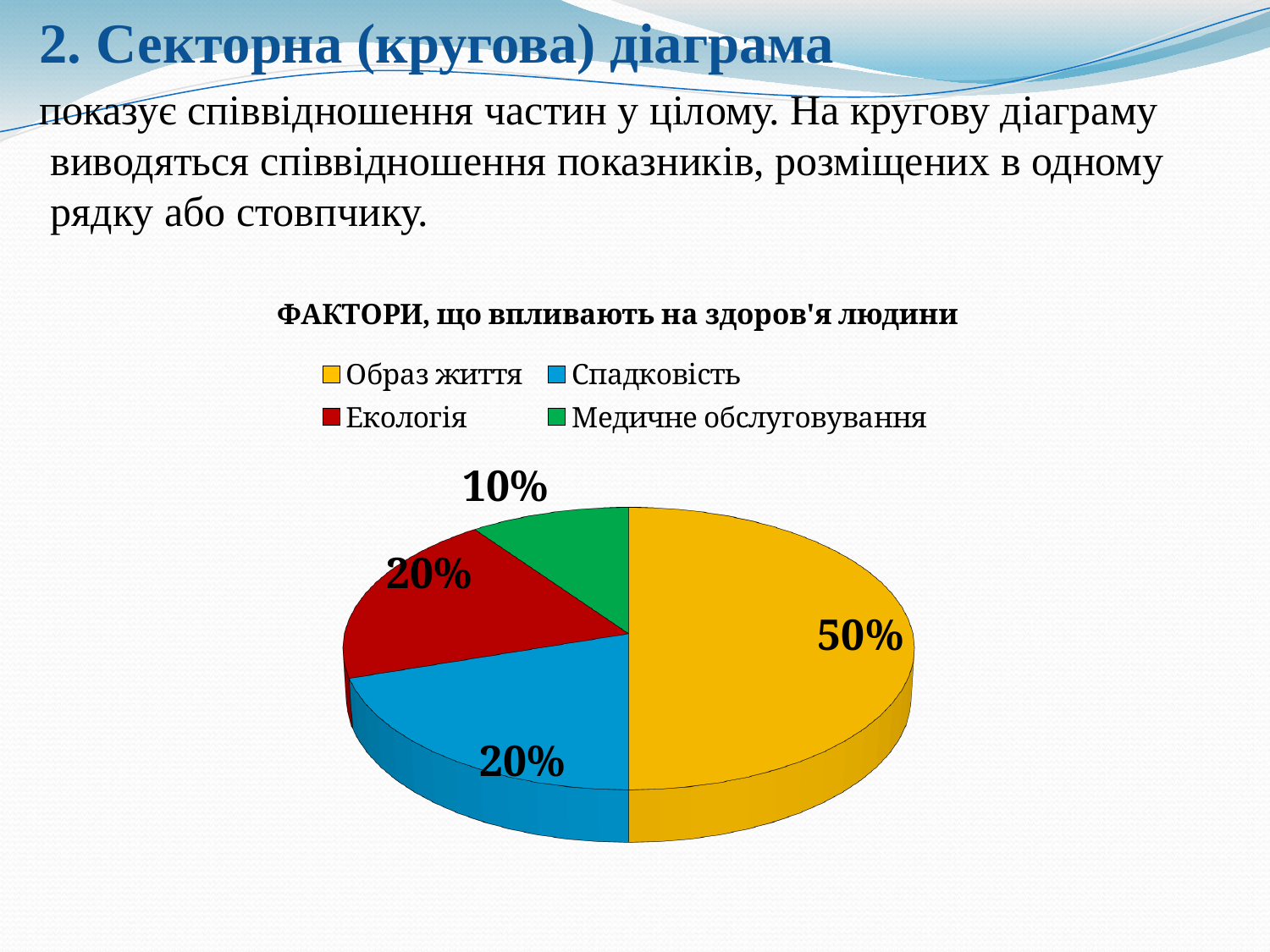

2. Секторна (кругова) діаграма
показує співвідношення частин у цілому. На кругову діаграму виводяться співвідношення показників, розміщених в одному рядку або стовпчику.

[unsupported chart]